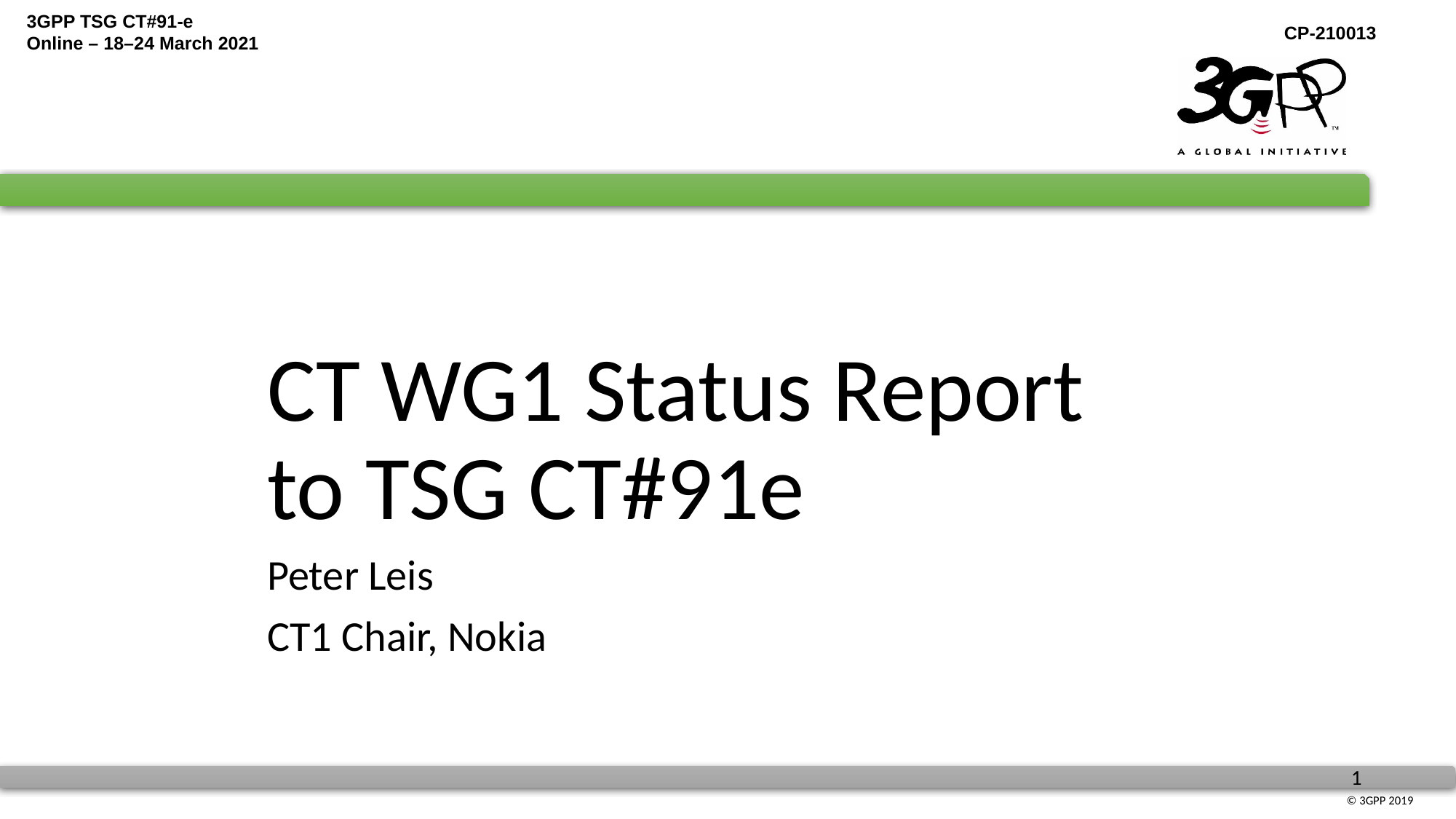

# CT WG1 Status Report to TSG CT#91e
Peter Leis
CT1 Chair, Nokia